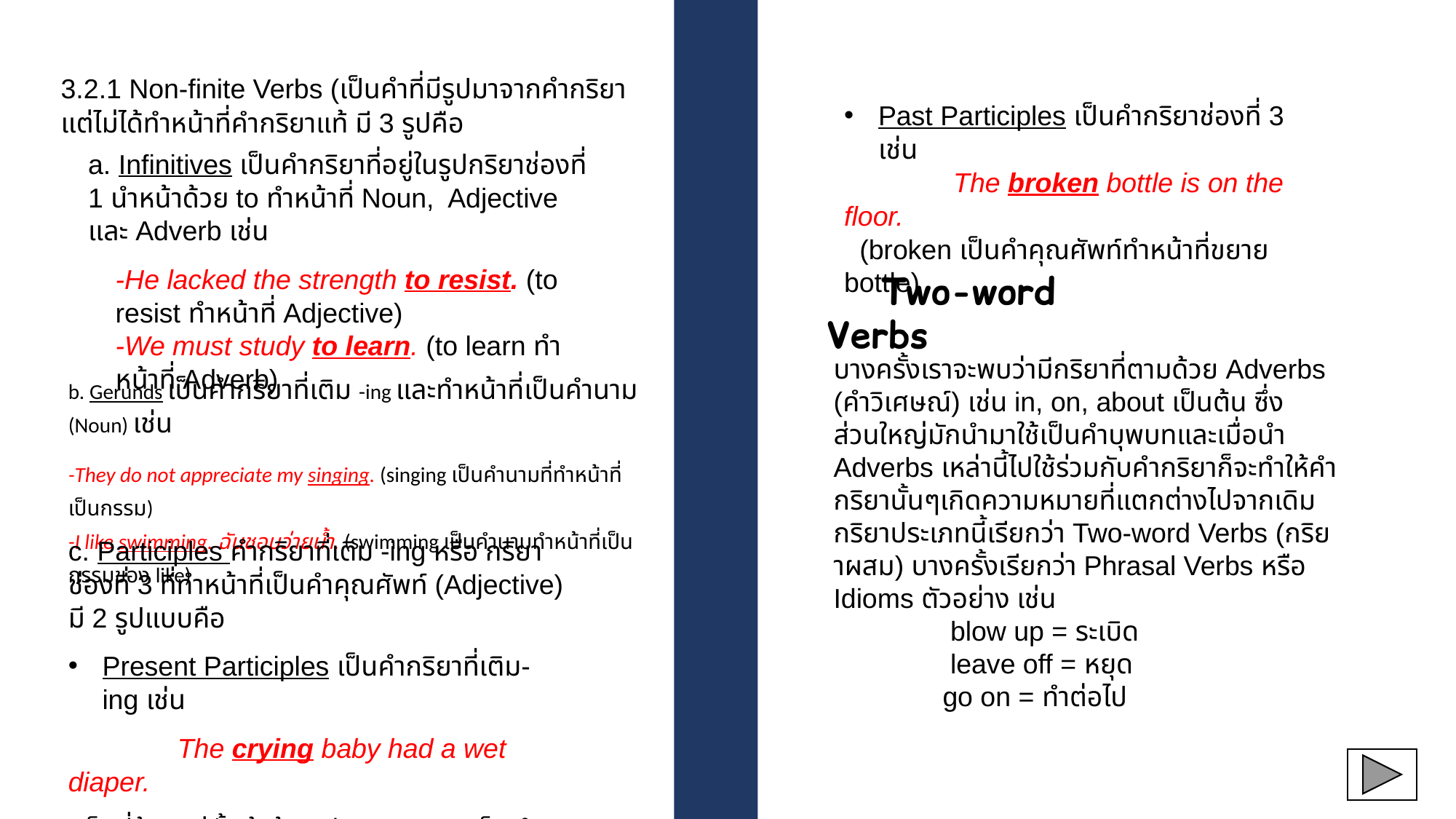

3.2.1 Non-finite Verbs (เป็นคำที่มีรูปมาจากคำกริยาแต่ไม่ได้ทำหน้าที่คำกริยาแท้ มี 3 รูปคือ
a. Infinitives เป็นคำกริยาที่อยู่ในรูปกริยาช่องที่ 1 นำหน้าด้วย to ทำหน้าที่ Noun,  Adjective และ Adverb เช่น
-He lacked the strength to resist. (to resist ทำหน้าที่ Adjective)
-We must study to learn. (to learn ทำหน้าที่ Adverb)
Past Participles เป็นคำกริยาช่องที่ 3 เช่น
	The broken bottle is on the floor.
  (broken เป็นคำคุณศัพท์ทำหน้าที่ขยาย bottle)
Two-word Verbs
บางครั้งเราจะพบว่ามีกริยาที่ตามด้วย Adverbs (คำวิเศษณ์) เช่น in, on, about เป็นต้น ซึ่ง ส่วนใหญ่มักนำมาใช้เป็นคำบุพบทและเมื่อนำ Adverbs เหล่านี้ไปใช้ร่วมกับคำกริยาก็จะทำให้คำกริยานั้นๆเกิดความหมายที่แตกต่างไปจากเดิม กริยาประเภทนี้เรียกว่า Two-word Verbs (กริยาผสม) บางครั้งเรียกว่า Phrasal Verbs หรือ Idioms ตัวอย่าง เช่น
   	 blow up = ระเบิด
	 leave off = หยุด
	go on = ทำต่อไป
b. Gerunds เป็นคำกริยาที่เติม -ing และทำหน้าที่เป็นคำนาม (Noun) เช่น
-They do not appreciate my singing. (singing เป็นคำนามที่ทำหน้าที่เป็นกรรม)
-I like swimming. ฉันชอบว่ายน้ำ. (swimming เป็นคำนามทำหน้าที่เป็นกรรมของ like)
c. Participles คำกริยาที่เติม -ing หรือ กริยาช่องที่ 3 ที่ทำหน้าที่เป็นคำคุณศัพท์ (Adjective) มี 2 รูปแบบคือ
Present Participles เป็นคำกริยาที่เติม- ing เช่น
	The crying baby had a wet diaper.
 เด็กที่ร้องอยู่นั้นผ้าอ้อมเปียก (crying เป็นคำคุณศัพท์ขยาย baby)